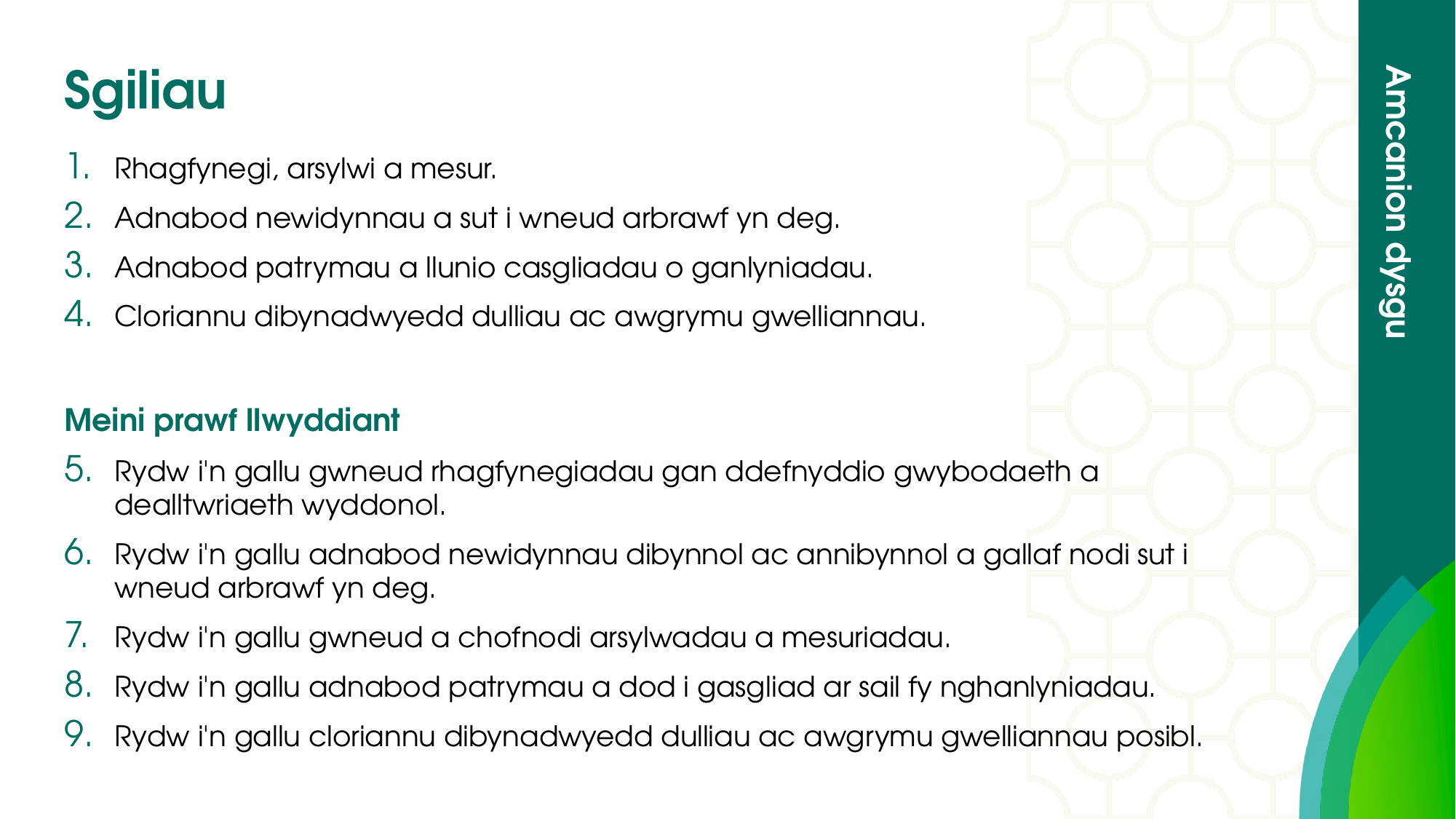

# Sgiliau
Rhagfynegi, arsylwi a mesur.
Adnabod newidynnau a sut i wneud arbrawf yn deg.
Adnabod patrymau a llunio casgliadau o ganlyniadau.
Cloriannu dibynadwyedd dulliau ac awgrymu gwelliannau.

Meini prawf llwyddiant
Rydw i'n gallu gwneud rhagfynegiadau gan ddefnyddio gwybodaeth a dealltwriaeth wyddonol.
Rydw i'n gallu adnabod newidynnau dibynnol ac annibynnol a gallaf nodi sut i wneud arbrawf yn deg.
Rydw i'n gallu gwneud a chofnodi arsylwadau a mesuriadau.
Rydw i'n gallu adnabod patrymau a dod i gasgliad ar sail fy nghanlyniadau.
Rydw i'n gallu cloriannu dibynadwyedd dulliau ac awgrymu gwelliannau posibl.